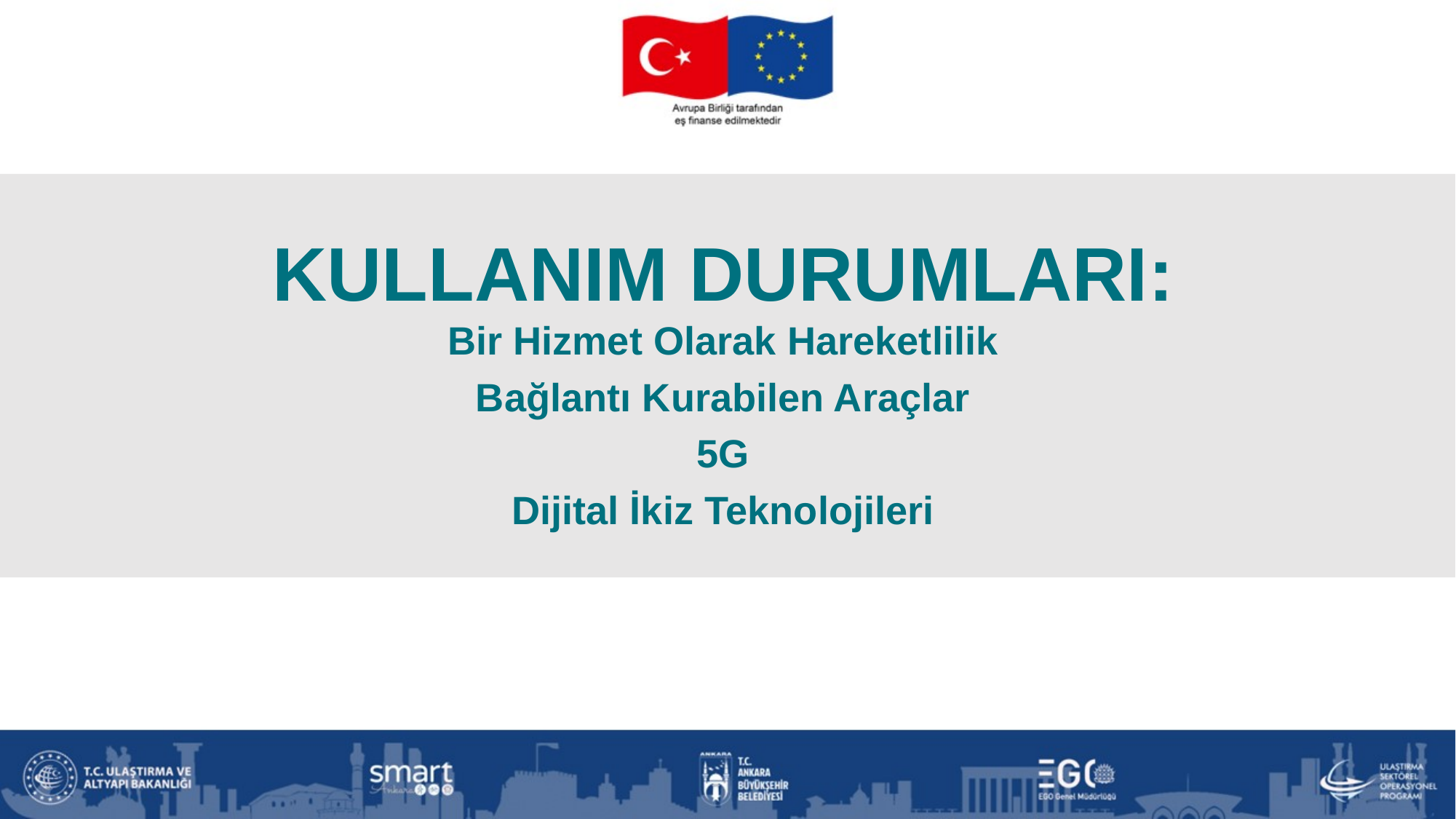

KULLANIM DURUMLARI:
Bir Hizmet Olarak Hareketlilik
Bağlantı Kurabilen Araçlar
5G
Dijital İkiz Teknolojileri